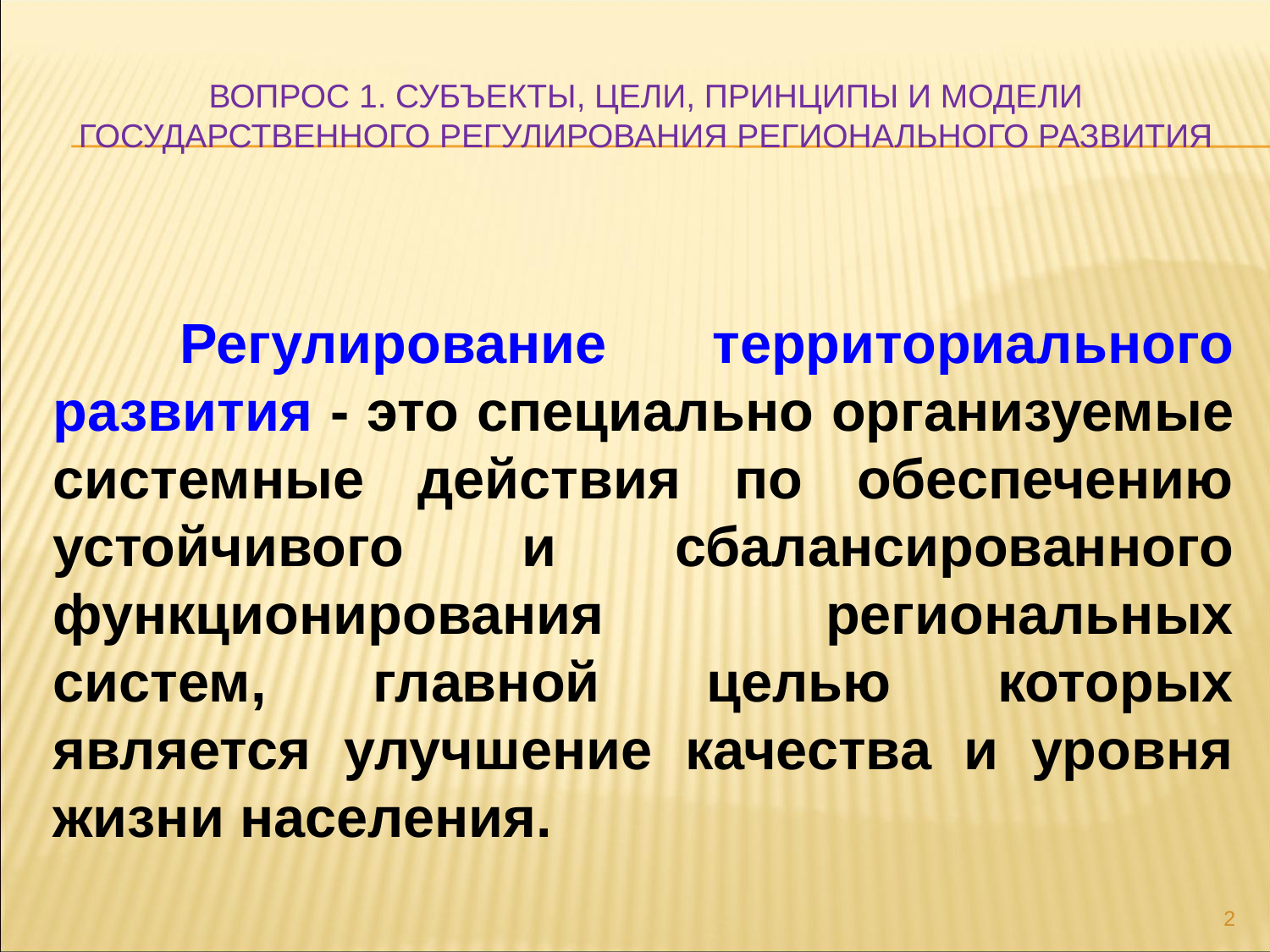

# Вопрос 1. субъекты, цели, принципы и модели государственного регулирования регионального развития
	Регулирование территориального развития - это специально организуемые системные действия по обеспечению устойчивого и сбалансированного функционирования региональных систем, главной целью которых является улучшение качества и уровня жизни населения.
2